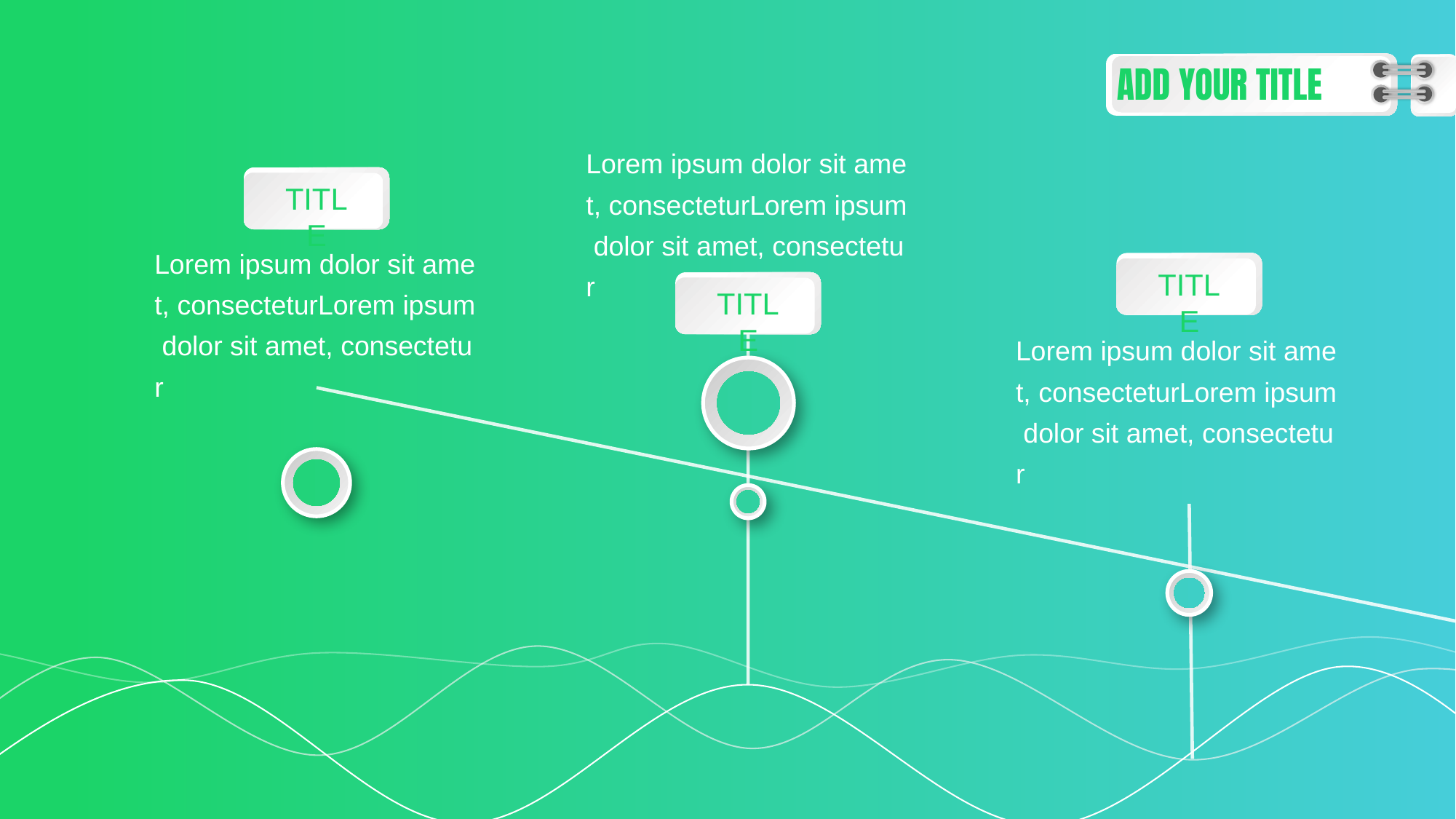

ADD YOUR TITLE

Lorem ipsum dolor sit amet, consecteturLorem ipsum dolor sit amet, consectetur

TITLE
Lorem ipsum dolor sit amet, consecteturLorem ipsum dolor sit amet, consectetur

TITLE

TITLE
Lorem ipsum dolor sit amet, consecteturLorem ipsum dolor sit amet, consectetur